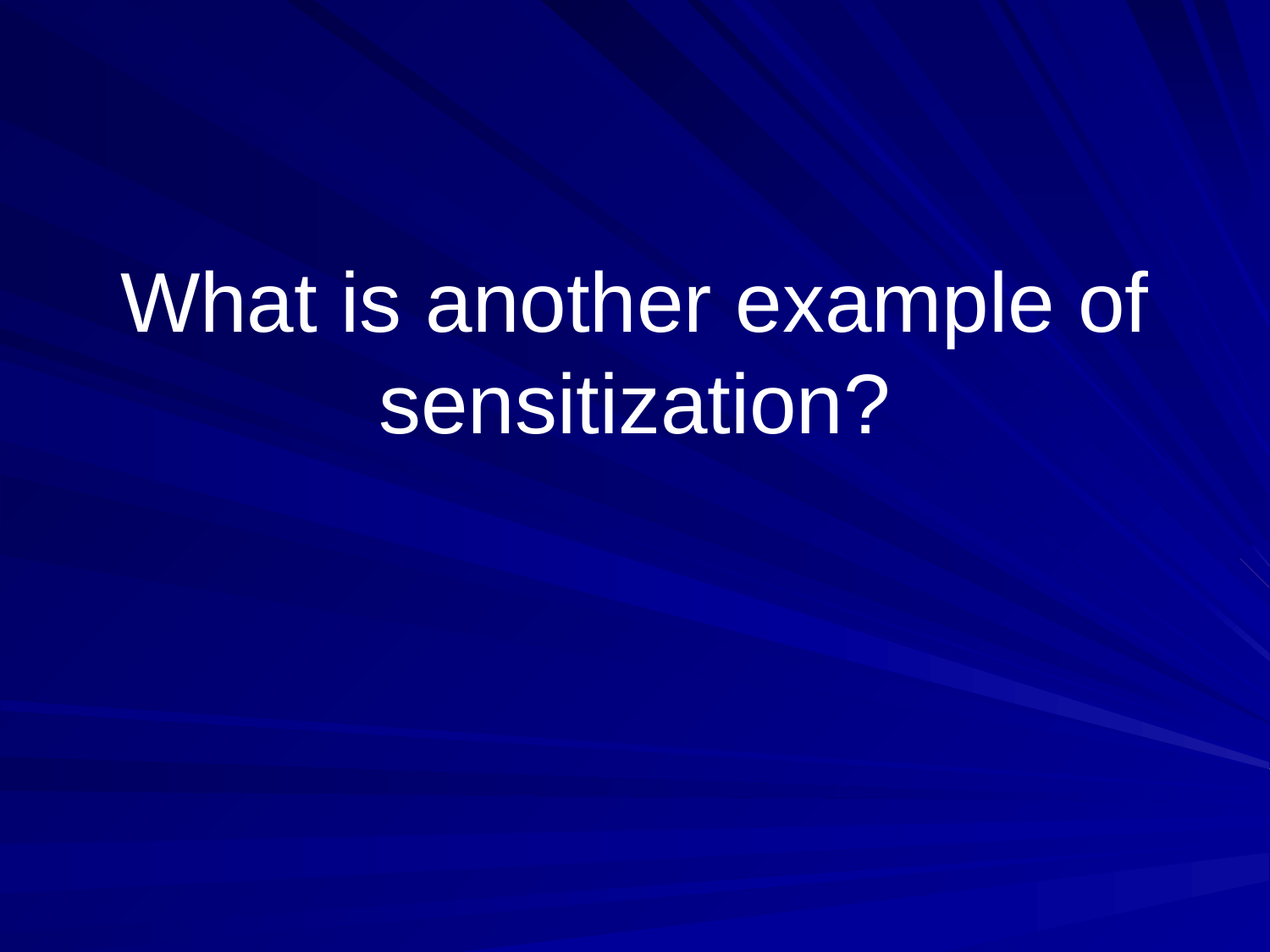

# What is another example of sensitization?